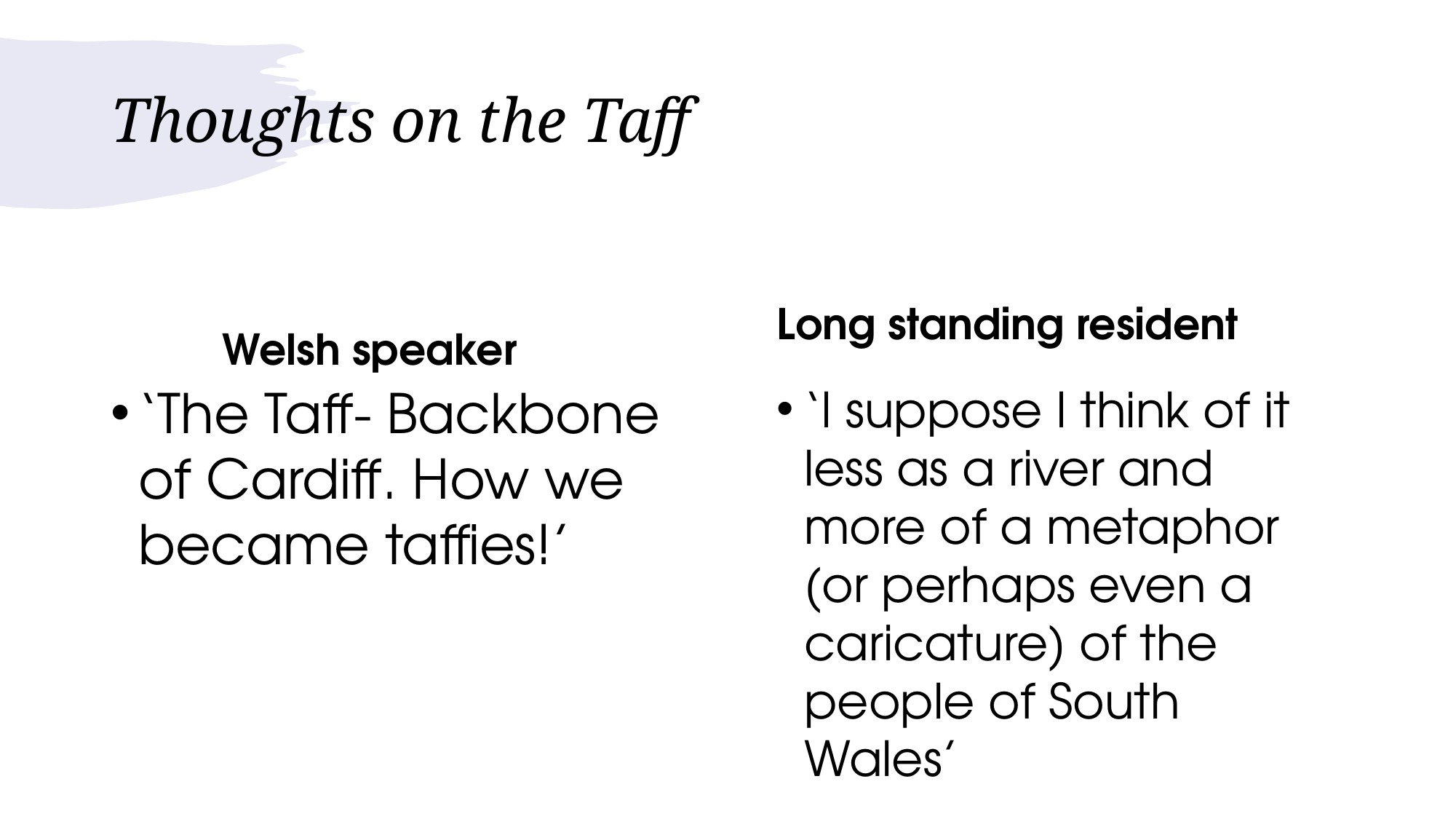

# Thoughts on the Taff
Long standing resident
Welsh speaker
‘The Taff- Backbone of Cardiff. How we became taffies!’
‘I suppose I think of it less as a river and more of a metaphor (or perhaps even a caricature) of the people of South Wales’